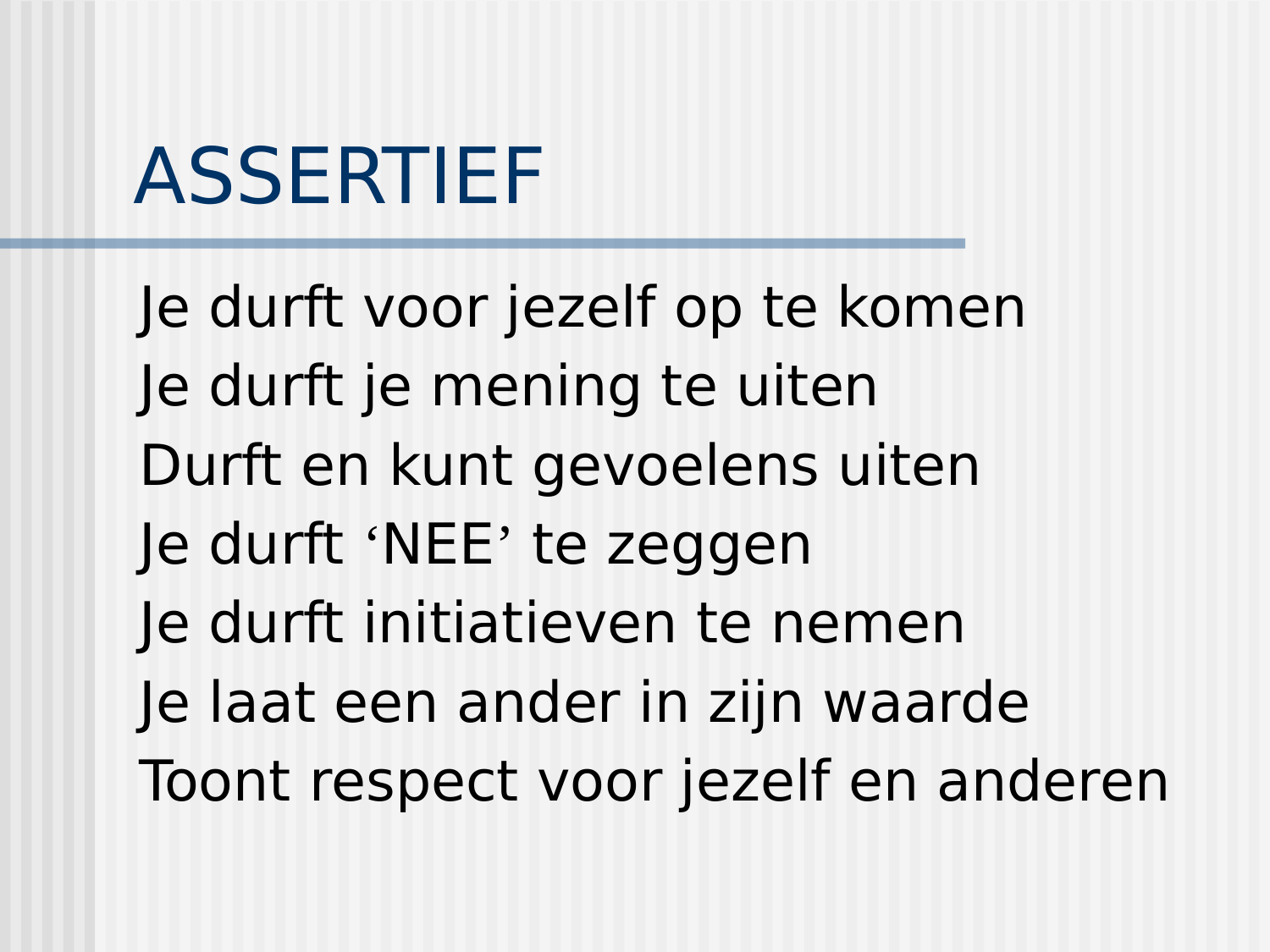

# ASSERTIEF
Je durft voor jezelf op te komen
Je durft je mening te uiten
Durft en kunt gevoelens uiten
Je durft ‘NEE’ te zeggen
Je durft initiatieven te nemen
Je laat een ander in zijn waarde
Toont respect voor jezelf en anderen